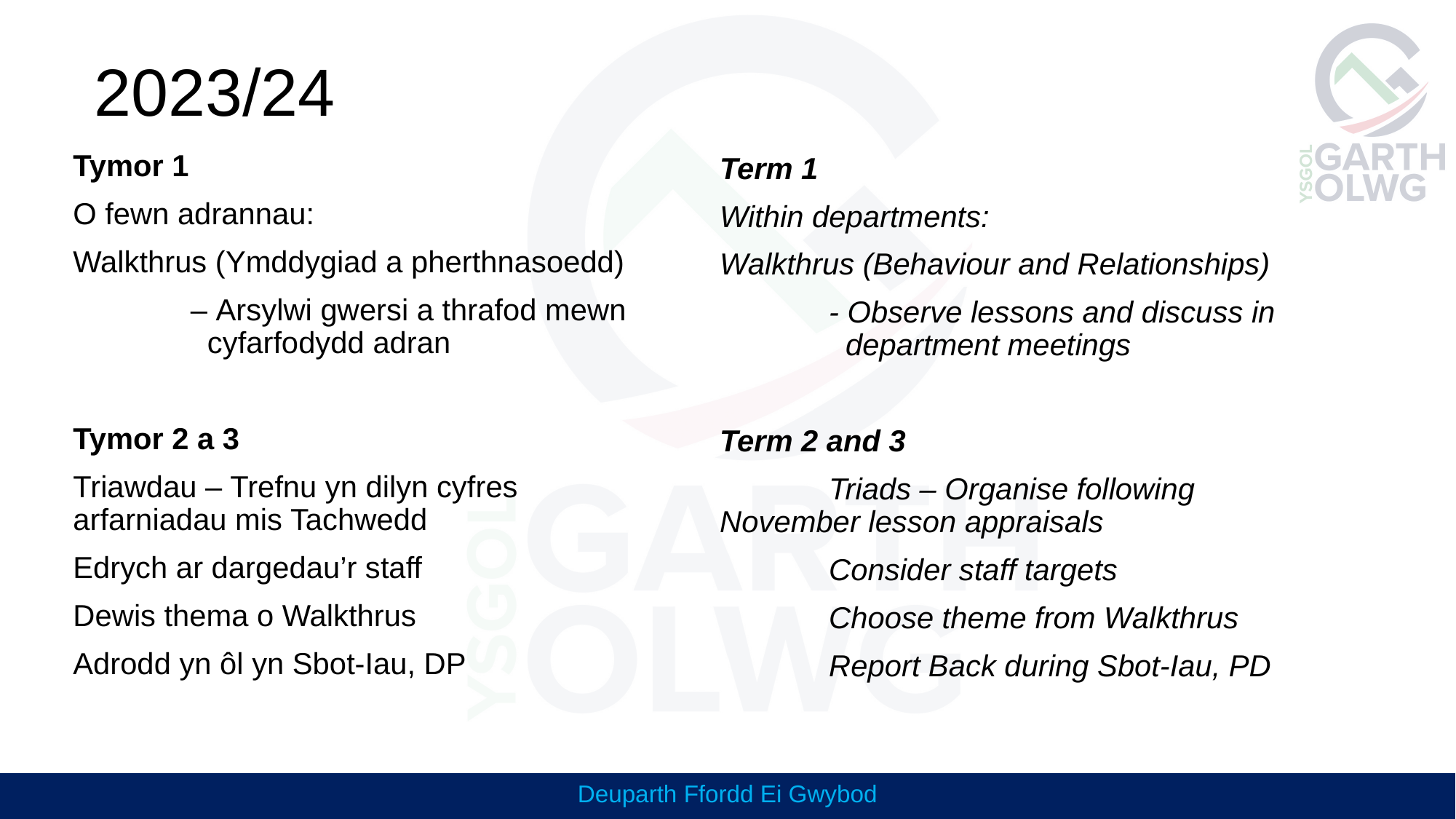

# 2023/24
Tymor 1
O fewn adrannau:
Walkthrus (Ymddygiad a pherthnasoedd)
	 – Arsylwi gwersi a thrafod mewn 	   cyfarfodydd adran

Tymor 2 a 3
Triawdau – Trefnu yn dilyn cyfres arfarniadau mis Tachwedd
Edrych ar dargedau’r staff
Dewis thema o Walkthrus
Adrodd yn ôl yn Sbot-Iau, DP
Term 1
Within departments:
Walkthrus (Behaviour and Relationships)
	- Observe lessons and discuss in 	  department meetings

Term 2 and 3
	Triads – Organise following 	November lesson appraisals
	Consider staff targets
	Choose theme from Walkthrus
	Report Back during Sbot-Iau, PD